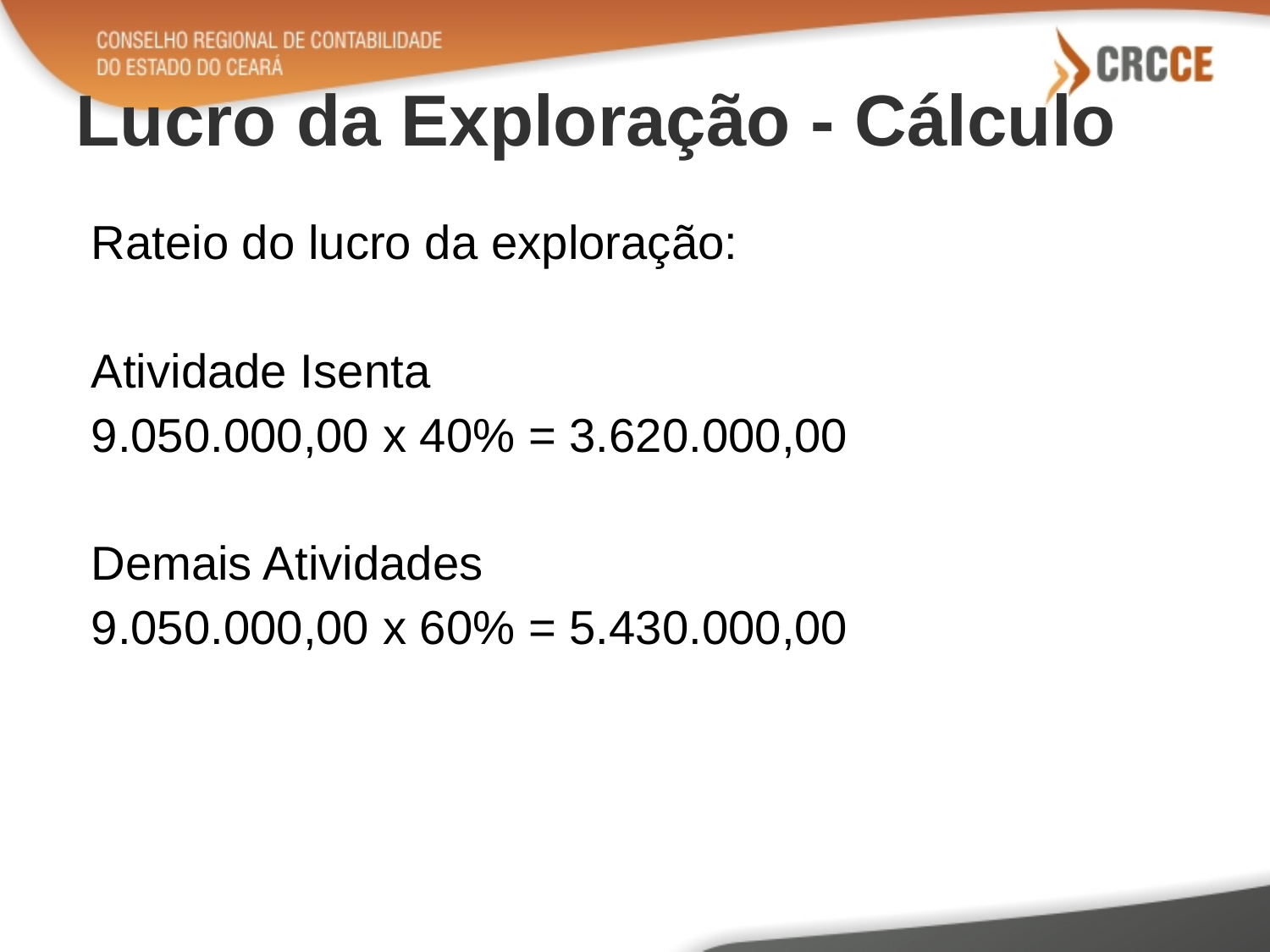

# Lucro da Exploração - Cálculo
Rateio do lucro da exploração:

Atividade Isenta
9.050.000,00 x 40% = 3.620.000,00

Demais Atividades
9.050.000,00 x 60% = 5.430.000,00